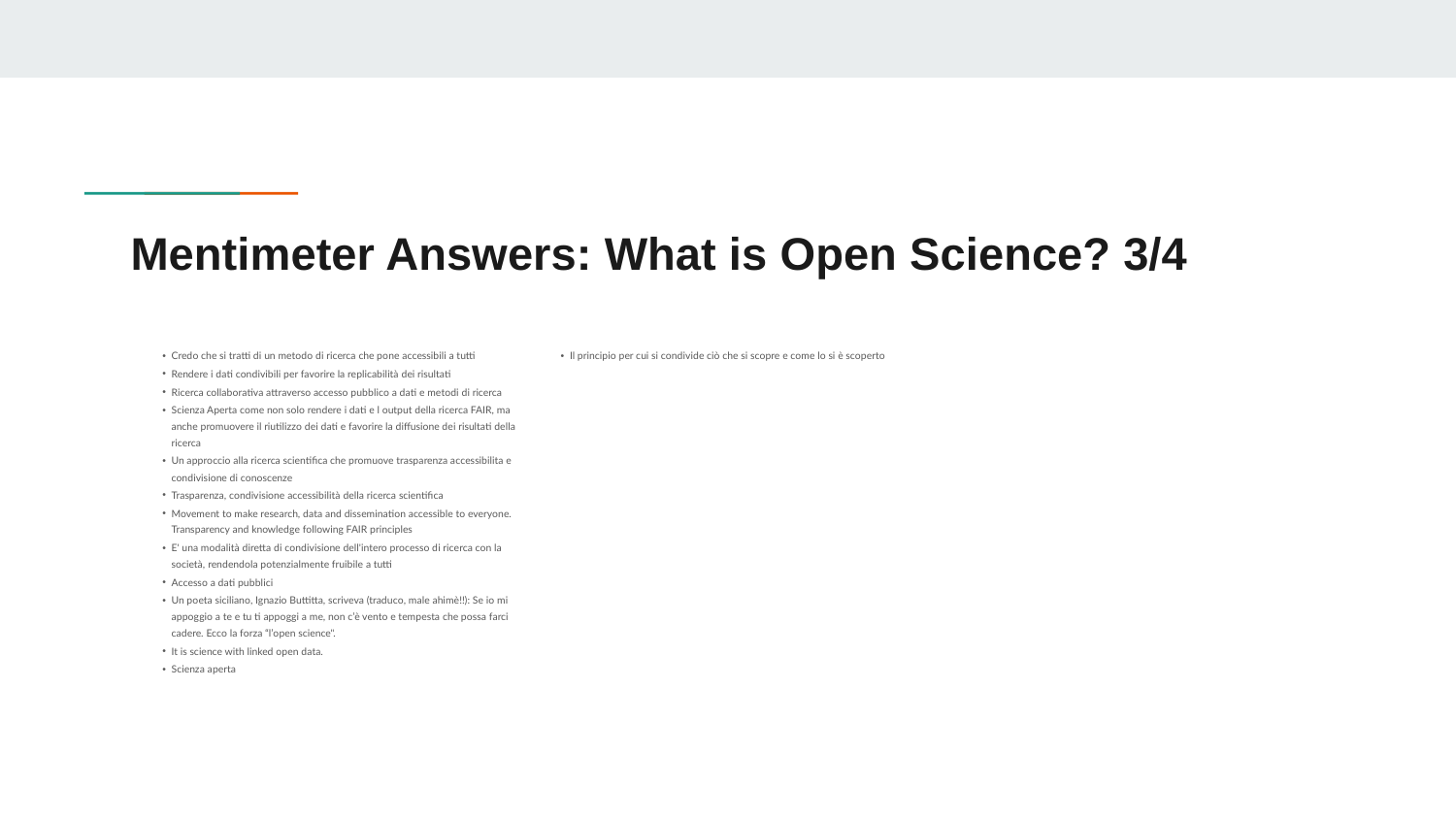

# Mentimeter Answers: What is Open Science? 3/4
Credo che si tratti di un metodo di ricerca che pone accessibili a tutti
Rendere i dati condivibili per favorire la replicabilità dei risultati
Ricerca collaborativa attraverso accesso pubblico a dati e metodi di ricerca
Scienza Aperta come non solo rendere i dati e l output della ricerca FAIR, ma anche promuovere il riutilizzo dei dati e favorire la diffusione dei risultati della ricerca
Un approccio alla ricerca scientifica che promuove trasparenza accessibilita e condivisione di conoscenze
Trasparenza, condivisione accessibilità della ricerca scientifica
Movement to make research, data and dissemination accessible to everyone. Transparency and knowledge following FAIR principles
E' una modalità diretta di condivisione dell'intero processo di ricerca con la società, rendendola potenzialmente fruibile a tutti
Accesso a dati pubblici
Un poeta siciliano, Ignazio Buttitta, scriveva (traduco, male ahimè!!): Se io mi appoggio a te e tu ti appoggi a me, non c’è vento e tempesta che possa farci cadere. Ecco la forza “l’open science".
It is science with linked open data.
Scienza aperta
Il principio per cui si condivide ciò che si scopre e come lo si è scoperto